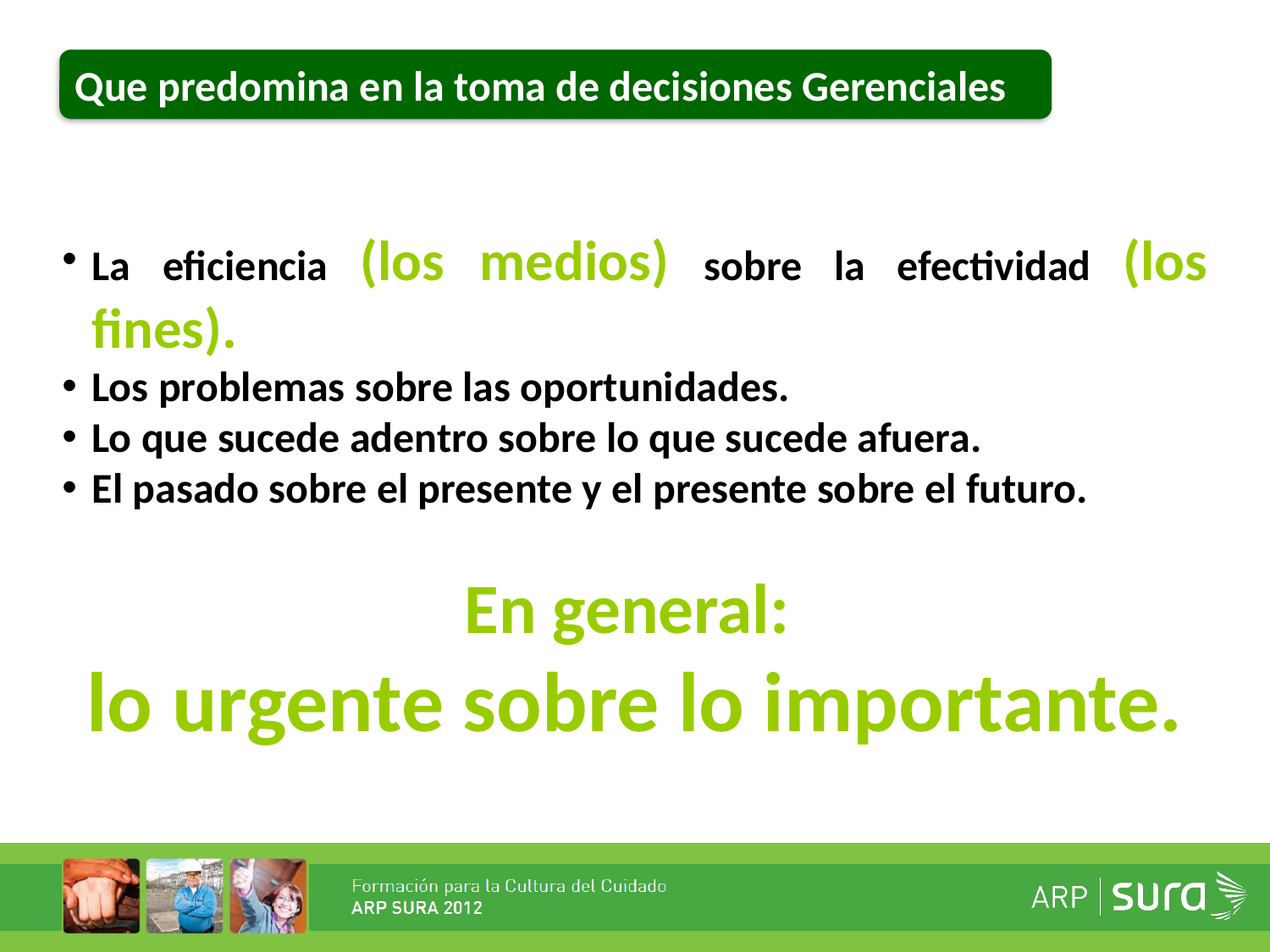

Que predomina en la toma de decisiones Gerenciales
La eficiencia (los medios) sobre la efectividad (los fines).
Los problemas sobre las oportunidades.
Lo que sucede adentro sobre lo que sucede afuera.
El pasado sobre el presente y el presente sobre el futuro.

En general:
lo urgente sobre lo importante.